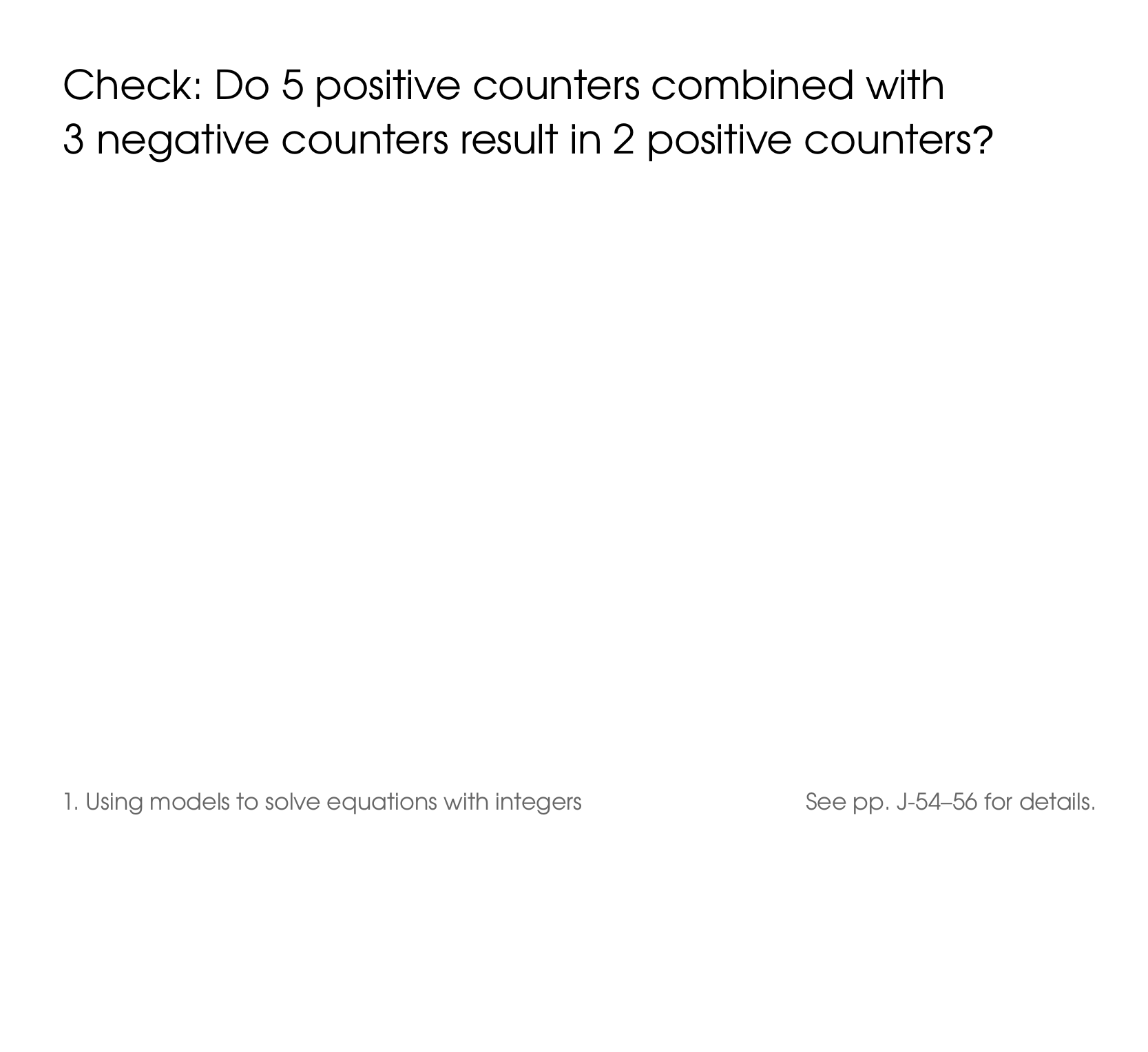

Check: Do 5 positive counters combined with
​3 negative counters result in 2 positive counters?
1. Using models to solve equations with integers
See pp. J-54–56 for details.